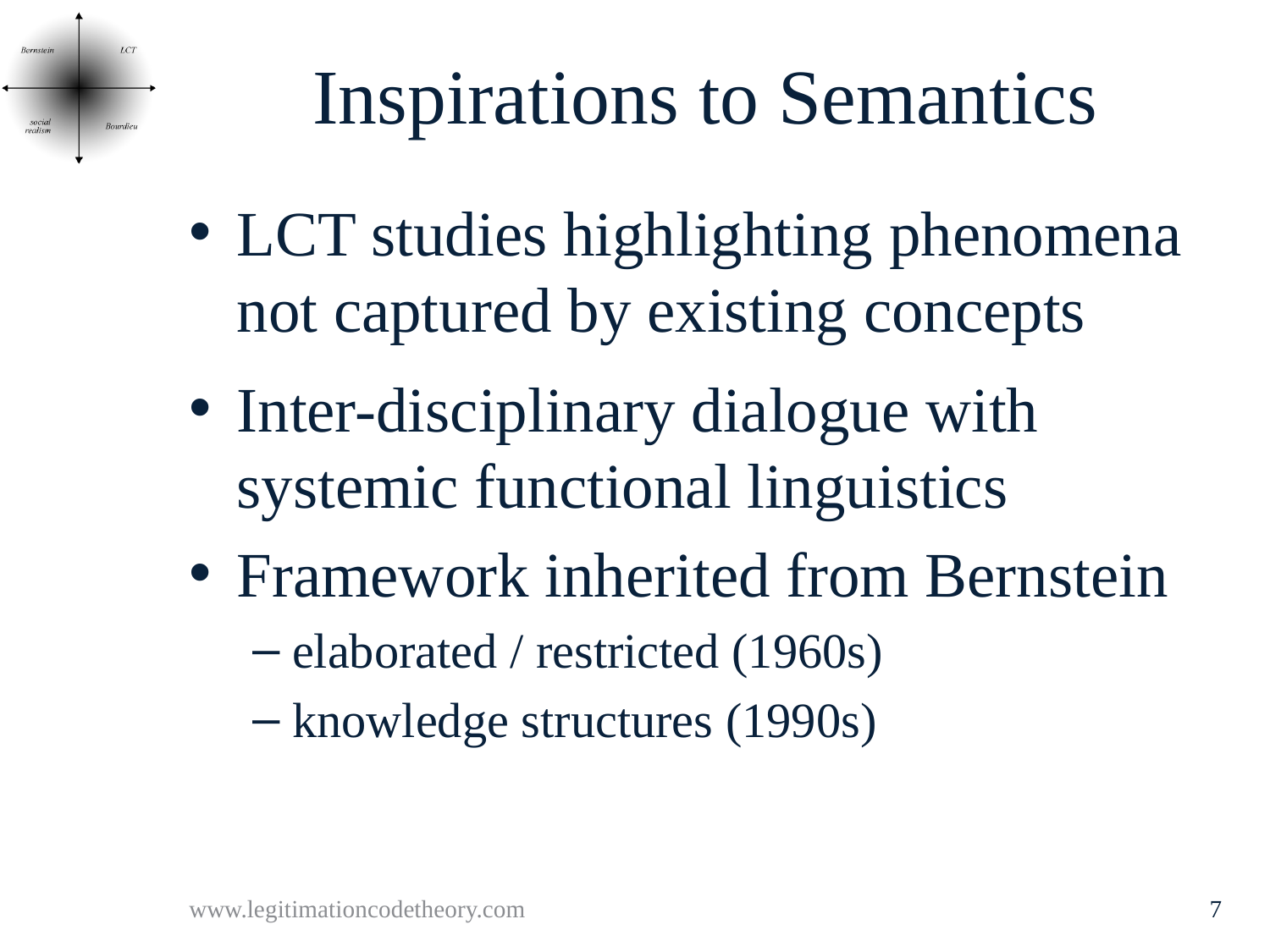

# Inspirations to Semantics

LCT studies highlighting phenomena not captured by existing concepts
Inter-disciplinary dialogue with systemic functional linguistics
Framework inherited from Bernstein
elaborated / restricted (1960s)
knowledge structures (1990s)

www.legitimationcodetheory.com
7